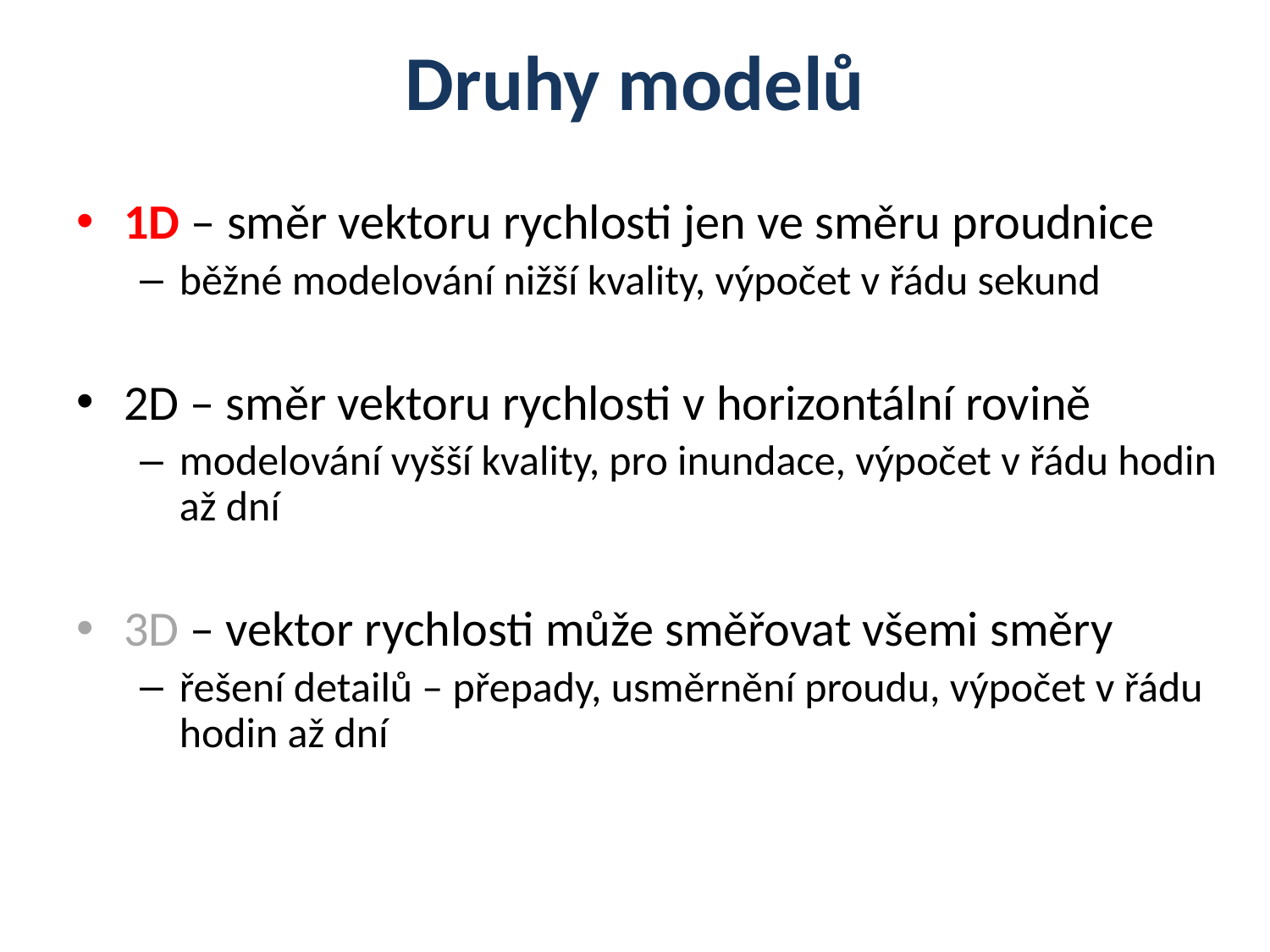

# Druhy modelů
1D – směr vektoru rychlosti jen ve směru proudnice
běžné modelování nižší kvality, výpočet v řádu sekund

2D – směr vektoru rychlosti v horizontální rovině
modelování vyšší kvality, pro inundace, výpočet v řádu hodin až dní

3D – vektor rychlosti může směřovat všemi směry
řešení detailů – přepady, usměrnění proudu, výpočet v řádu hodin až dní